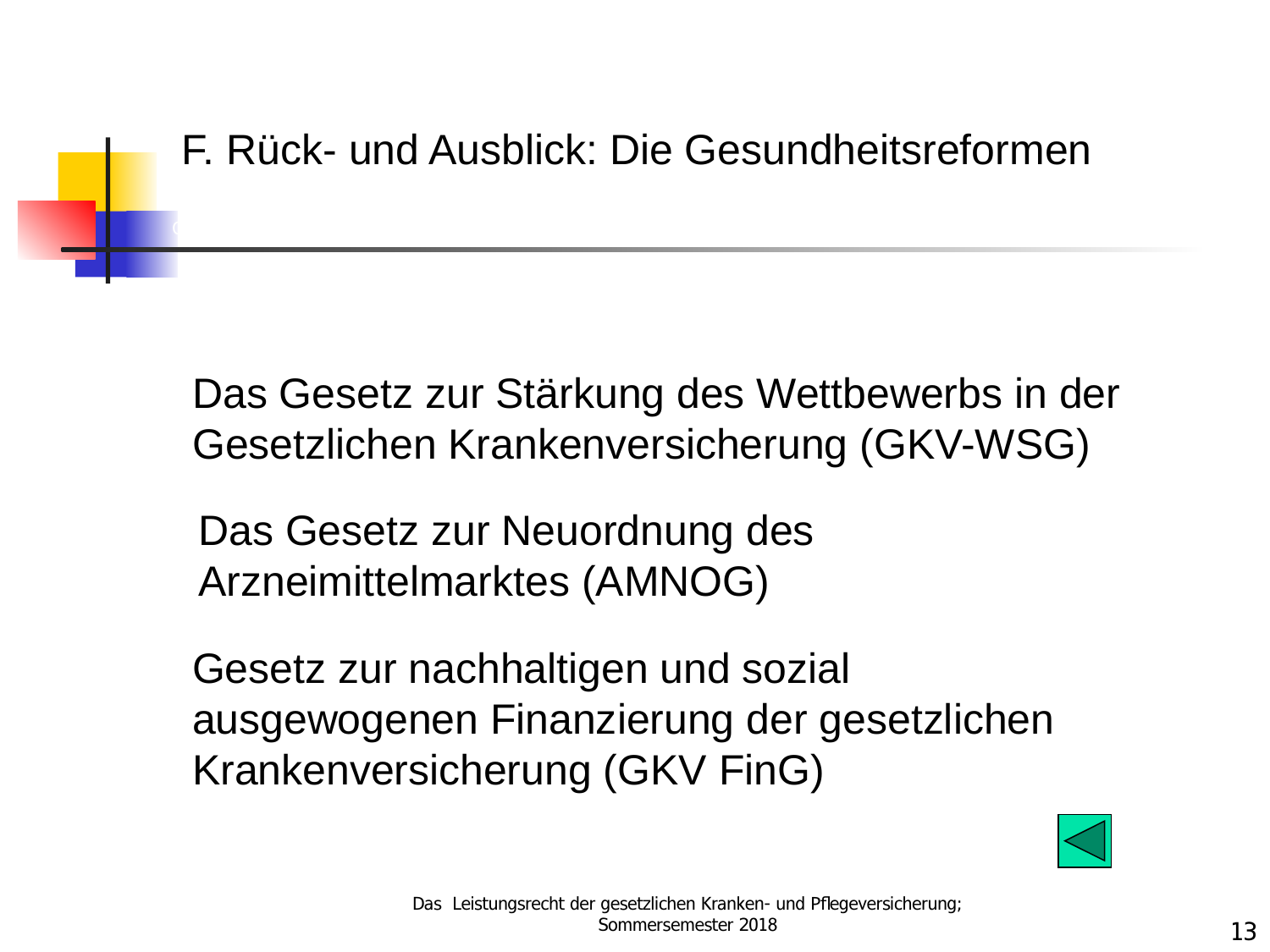

Gliederung Gesundheitsreform
F. Rück- und Ausblick: Die Gesundheitsreformen
Das Gesetz zur Stärkung des Wettbewerbs in der Gesetzlichen Krankenversicherung (GKV-WSG)
Das Gesetz zur Neuordnung des Arzneimittelmarktes (AMNOG)

Gesetz zur nachhaltigen und sozial ausgewogenen Finanzierung der gesetzlichen Krankenversicherung (GKV FinG)

Das  Leistungsrecht der gesetzlichen Kranken- und Pflegeversicherung; Sommersemester 2018
13